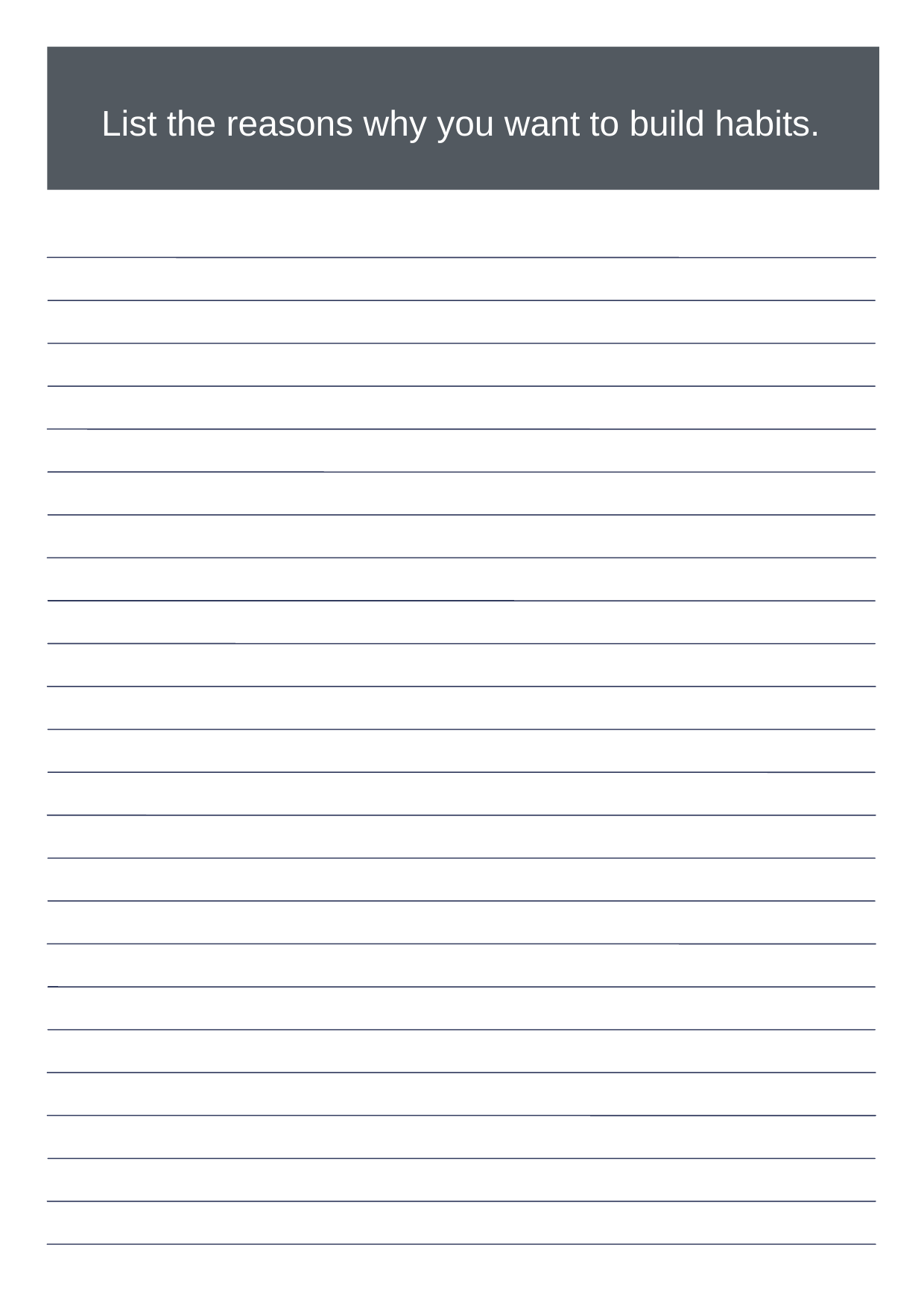

List the reasons why you want to build habits.